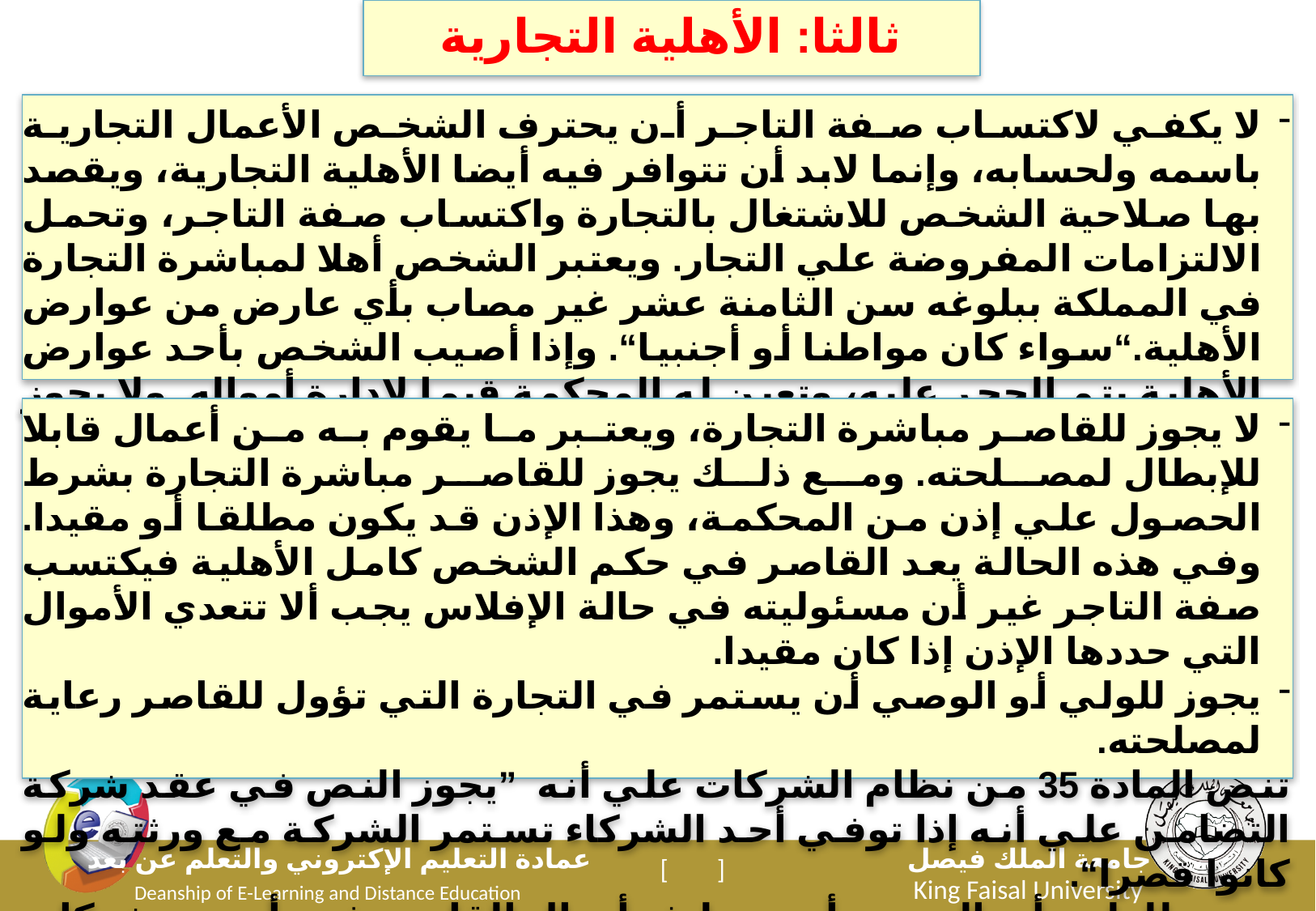

ثالثا: الأهلية التجارية
لا يكفي لاكتساب صفة التاجر أن يحترف الشخص الأعمال التجارية باسمه ولحسابه، وإنما لابد أن تتوافر فيه أيضا الأهلية التجارية، ويقصد بها صلاحية الشخص للاشتغال بالتجارة واكتساب صفة التاجر، وتحمل الالتزامات المفروضة علي التجار. ويعتبر الشخص أهلا لمباشرة التجارة في المملكة ببلوغه سن الثامنة عشر غير مصاب بأي عارض من عوارض الأهلية.“سواء كان مواطنا أو أجنبيا“. وإذا أصيب الشخص بأحد عوارض الأهلية يتم الحجر عليه، وتعين له المحكمة قيما لإدارة أمواله. ولا يجوز للقيم أن ينشئ  تجارة جديدة لحساب المحجور عليه.

لا يجوز للقاصر مباشرة التجارة، ويعتبر ما يقوم به من أعمال قابلا للإبطال لمصلحته. ومع ذلك يجوز للقاصر مباشرة التجارة بشرط الحصول علي إذن من المحكمة، وهذا الإذن قد يكون مطلقا أو مقيدا. وفي هذه الحالة يعد القاصر في حكم الشخص كامل الأهلية فيكتسب صفة التاجر غير أن مسئوليته في حالة الإفلاس يجب ألا تتعدي الأموال التي حددها الإذن إذا كان مقيدا.
يجوز للولي أو الوصي أن يستمر في التجارة التي تؤول للقاصر رعاية لمصلحته.
تنص المادة 35 من نظام الشركات علي أنه  ”يجوز النص في عقد شركة التضامن علي أنه إذا توفي أحد الشركاء تستمر الشركة مع ورثته ولو كانوا قصرا“.
- يجوز للولي أو الوصي أن يوظف أموال القاصر في أسهم شركات الأموال.